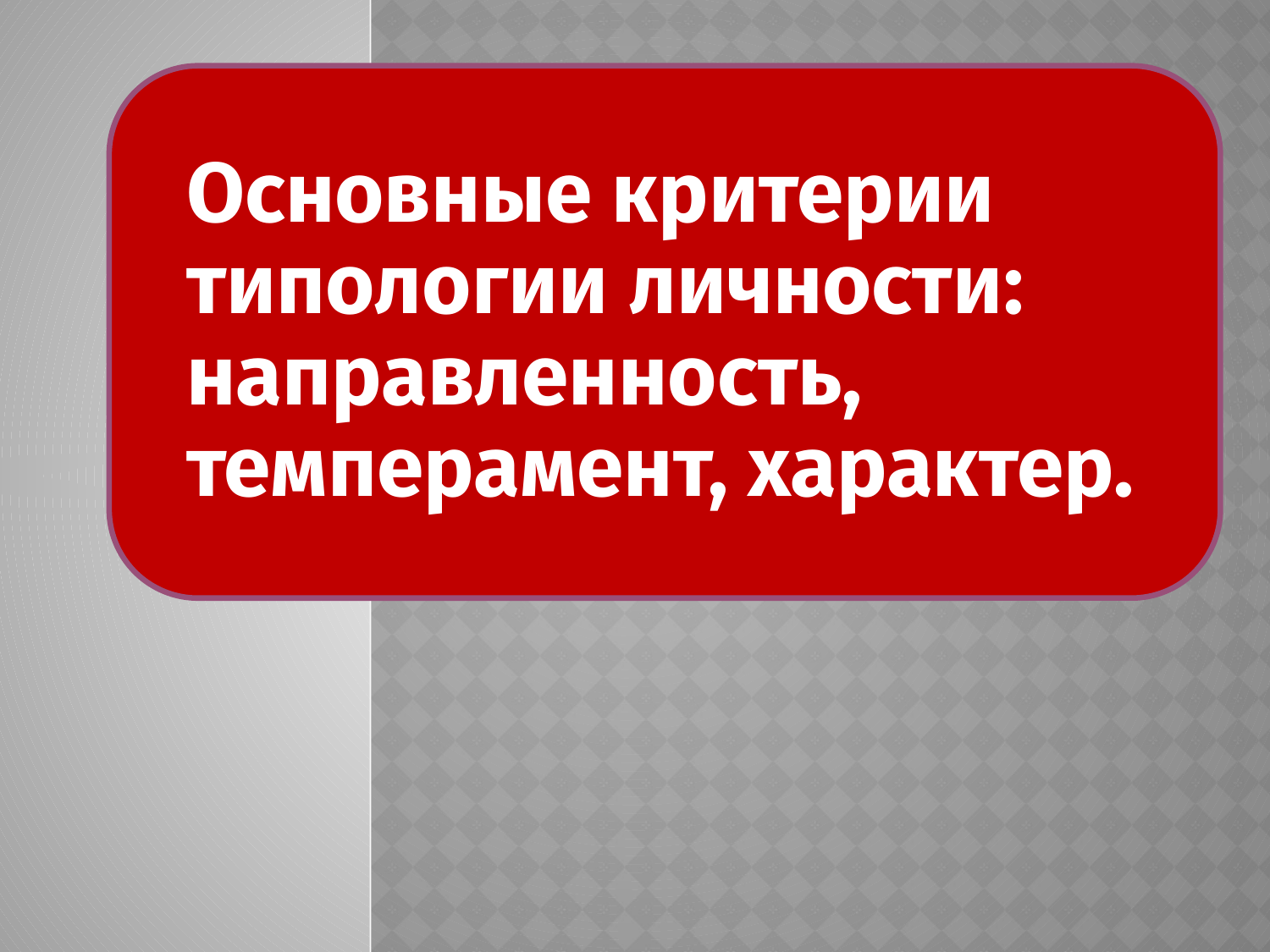

Основные критерии типологии личности: направленность, темперамент, характер.